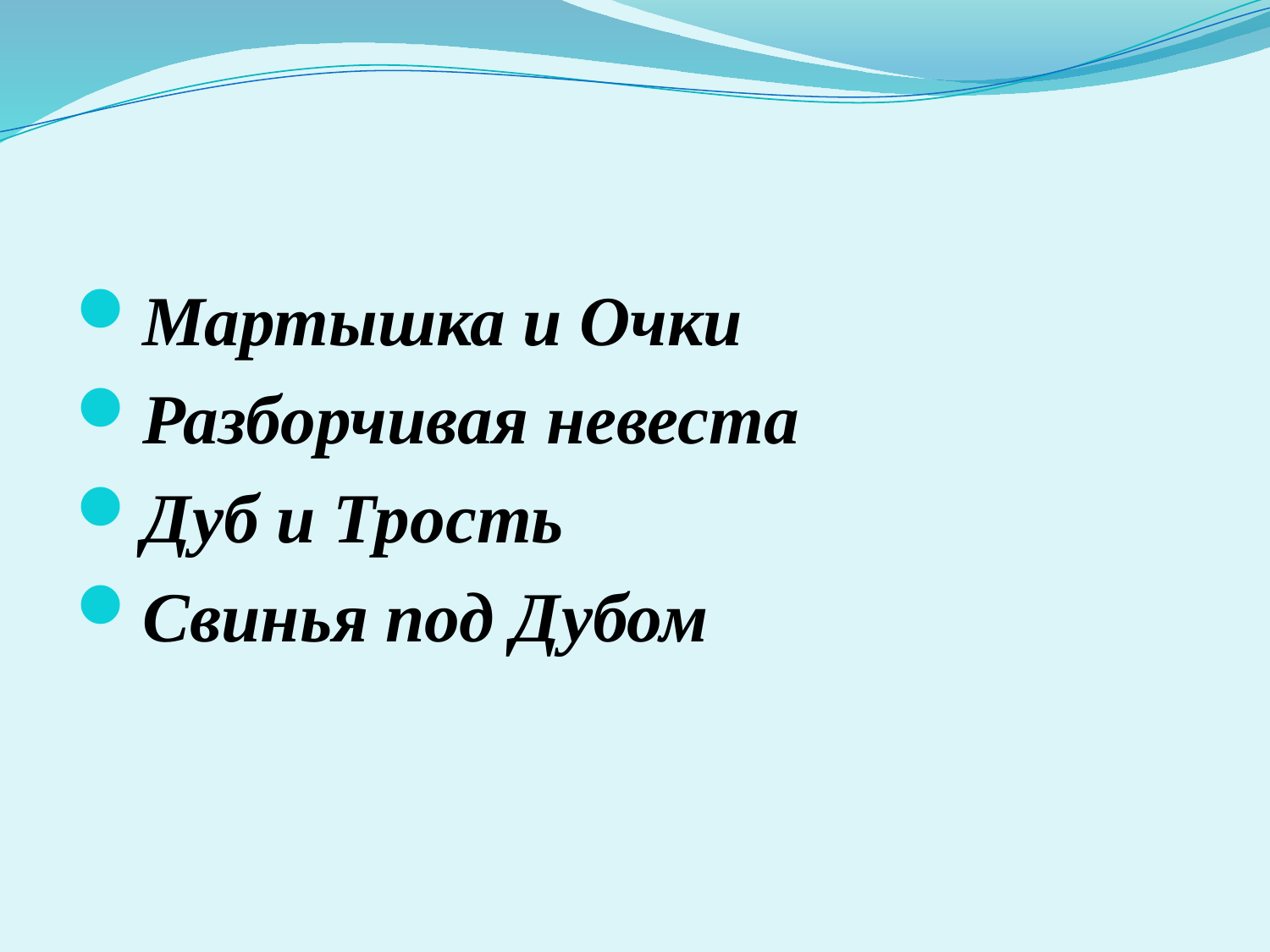

Мартышка и Очки
Разборчивая невеста
Дуб и Трость
Свинья под Дубом